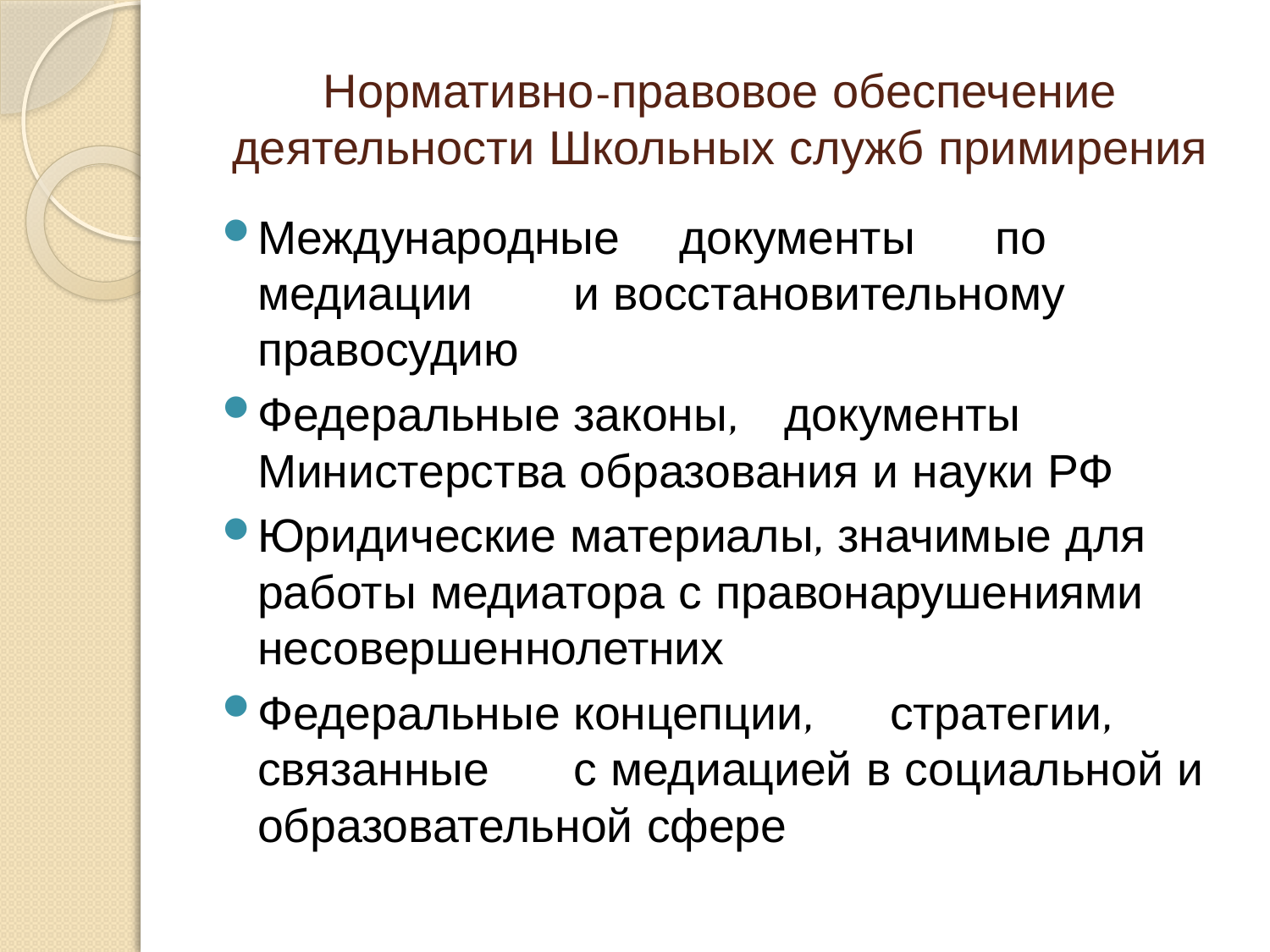

# Нормативно-правовое обеспечение деятельности Школьных служб примирения
Международные	документы	по	медиации	и восстановительному правосудию
Федеральные	законы,	документы	Министерства образования и науки РФ
Юридические материалы, значимые для работы медиатора с правонарушениями несовершеннолетних
Федеральные	концепции,	стратегии,	связанные	с медиацией в социальной и образовательной сфере